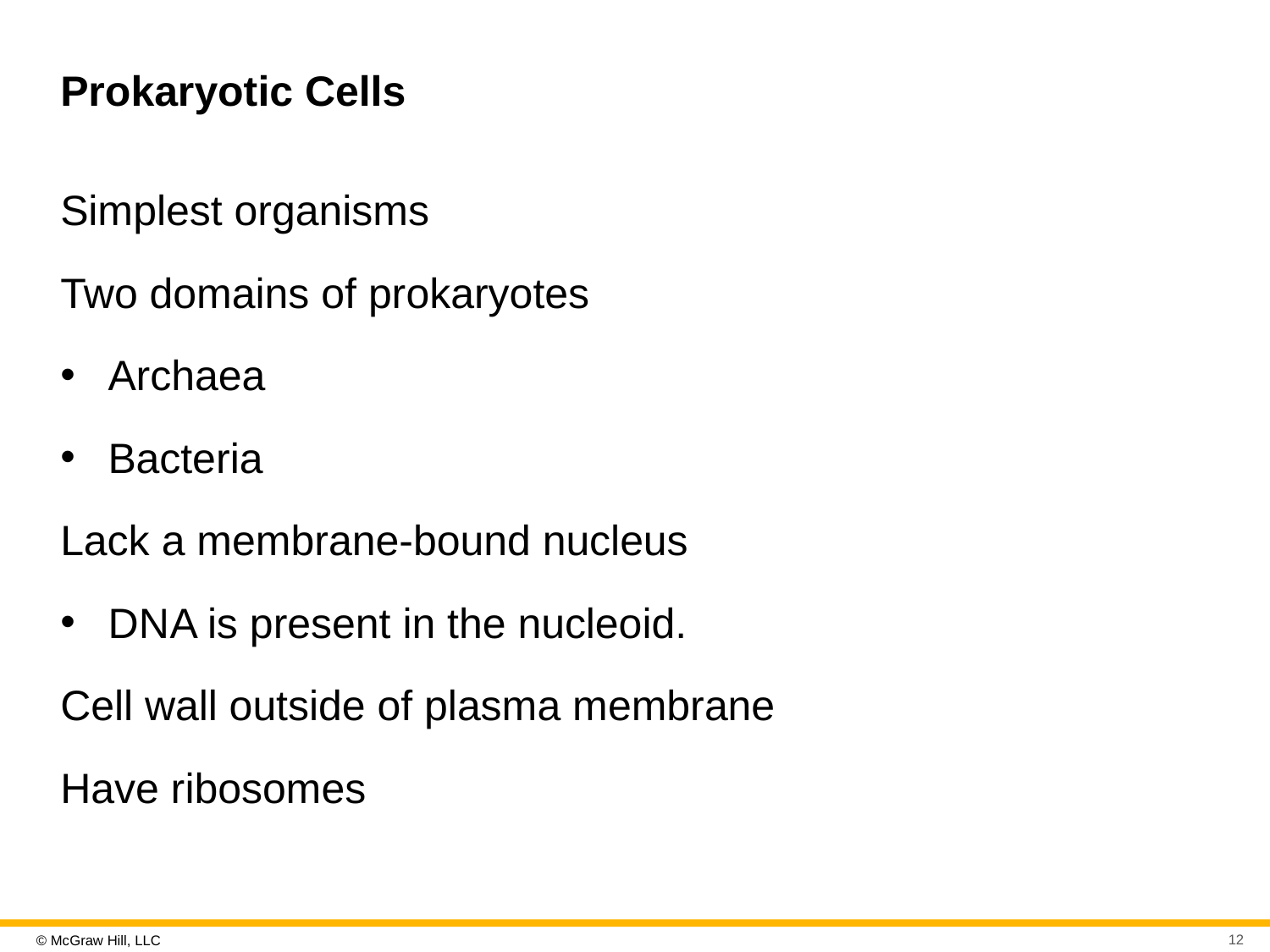

# Prokaryotic Cells
Simplest organisms
Two domains of prokaryotes
Archaea
Bacteria
Lack a membrane-bound nucleus
D N A is present in the nucleoid.
Cell wall outside of plasma membrane
Have ribosomes
12